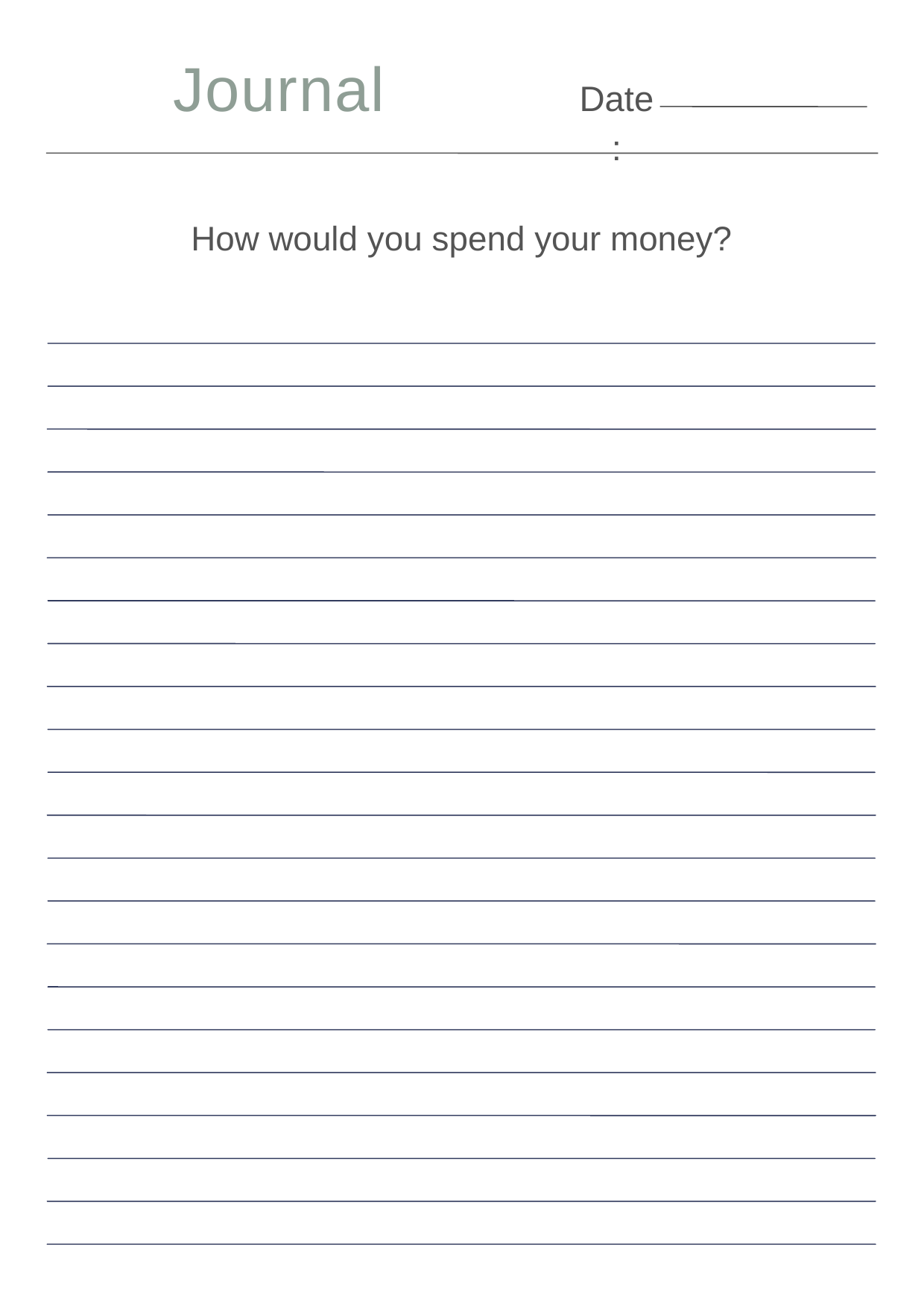

Journal
Date:

How would you spend your money?